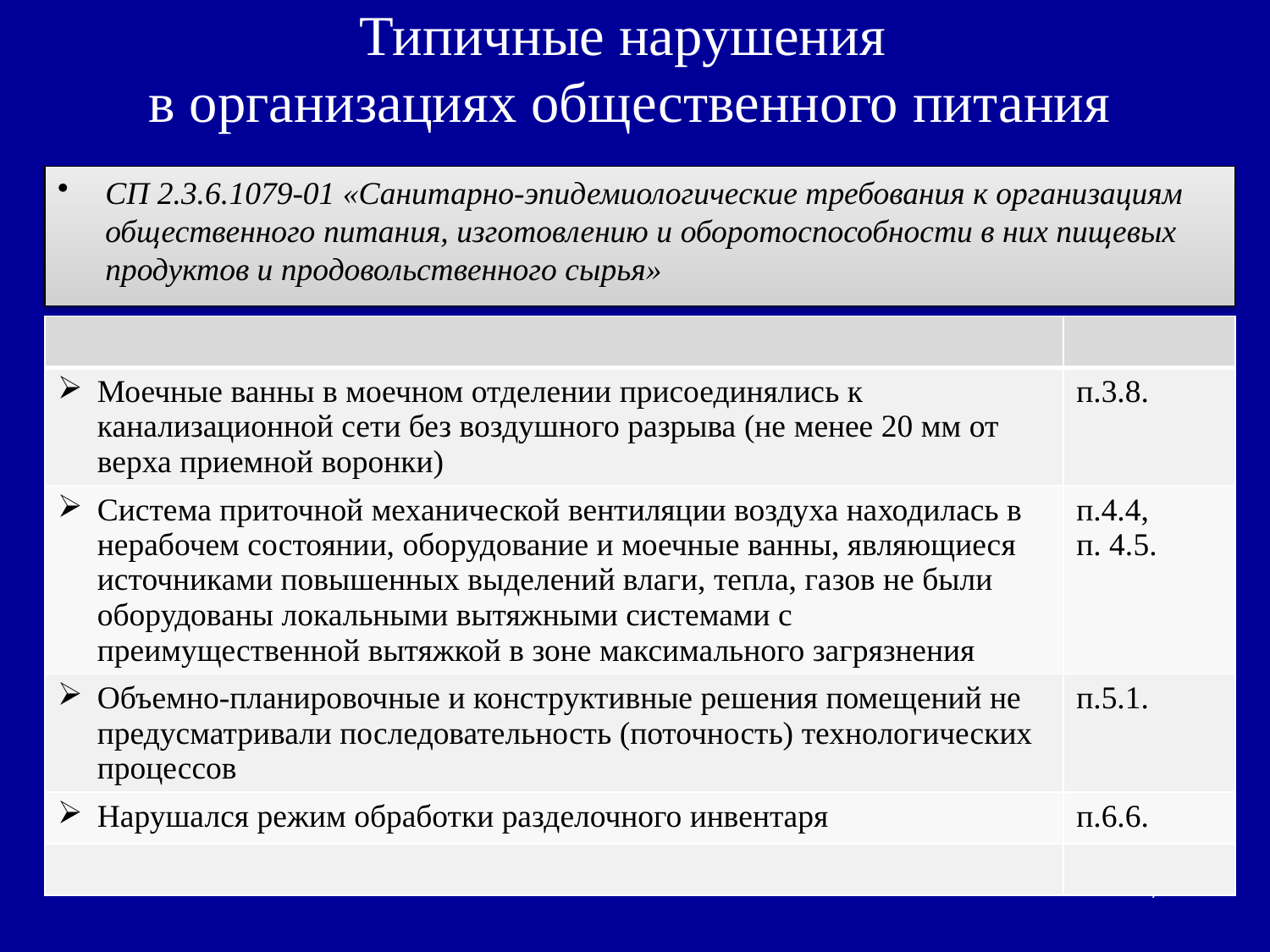

# Типичные нарушения в организациях общественного питания
СП 2.3.6.1079-01 «Санитарно-эпидемиологические требования к организациям общественного питания, изготовлению и оборотоспособности в них пищевых продуктов и продовольственного сырья»
|  |  |
| --- | --- |
| Моечные ванны в моечном отделении присоединялись к канализационной сети без воздушного разрыва (не менее 20 мм от верха приемной воронки) | п.3.8. |
| Система приточной механической вентиляции воздуха находилась в нерабочем состоянии, оборудование и моечные ванны, являющиеся источниками повышенных выделений влаги, тепла, газов не были оборудованы локальными вытяжными системами с преимущественной вытяжкой в зоне максимального загрязнения | п.4.4, п. 4.5. |
| Объемно-планировочные и конструктивные решения помещений не предусматривали последовательность (поточность) технологических процессов | п.5.1. |
| Нарушался режим обработки разделочного инвентаря | п.6.6. |
|  |  |
7